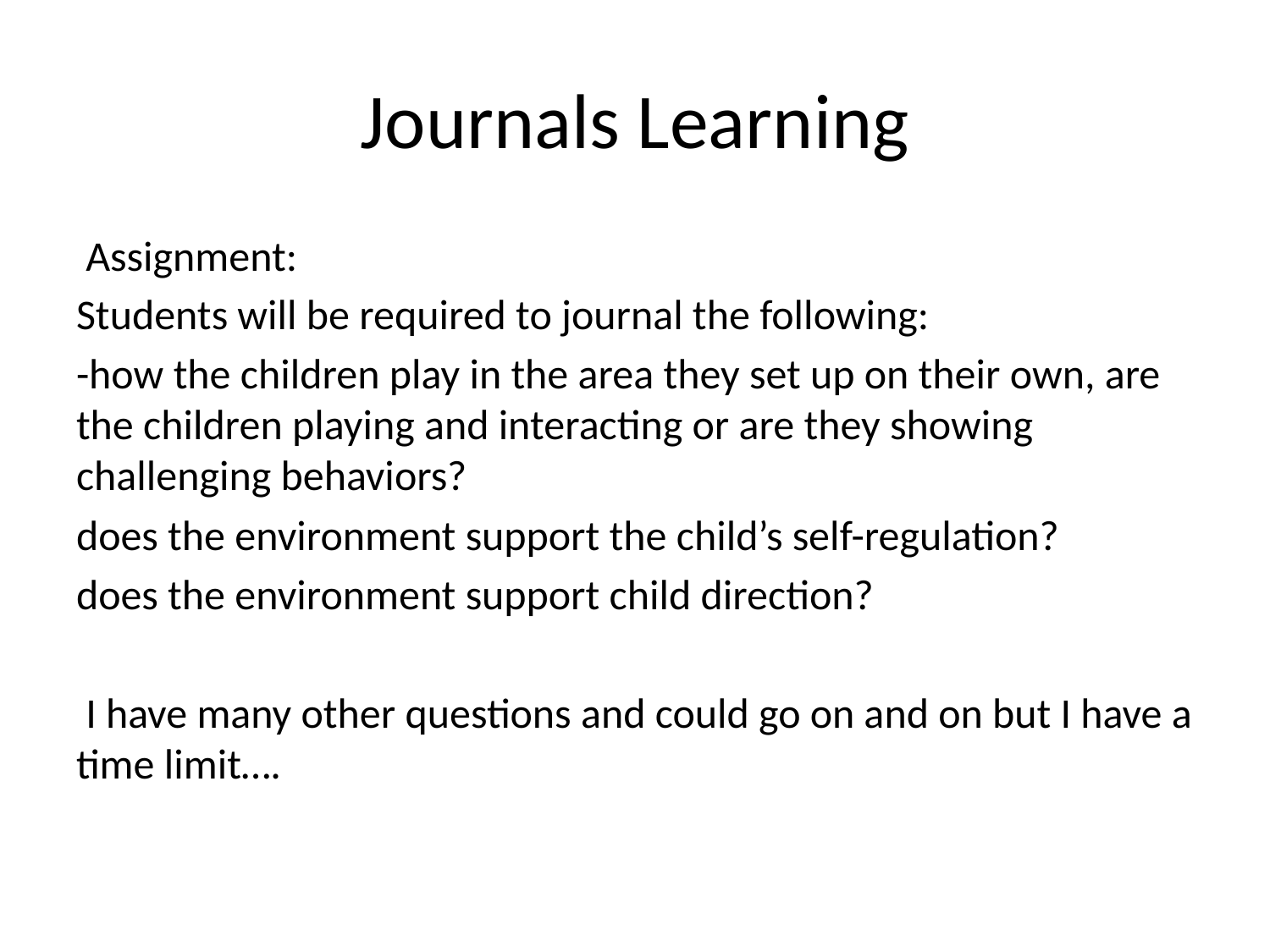

# Journals Learning
 Assignment:
Students will be required to journal the following:
-how the children play in the area they set up on their own, are the children playing and interacting or are they showing challenging behaviors?
does the environment support the child’s self-regulation?
does the environment support child direction?

 I have many other questions and could go on and on but I have a time limit….